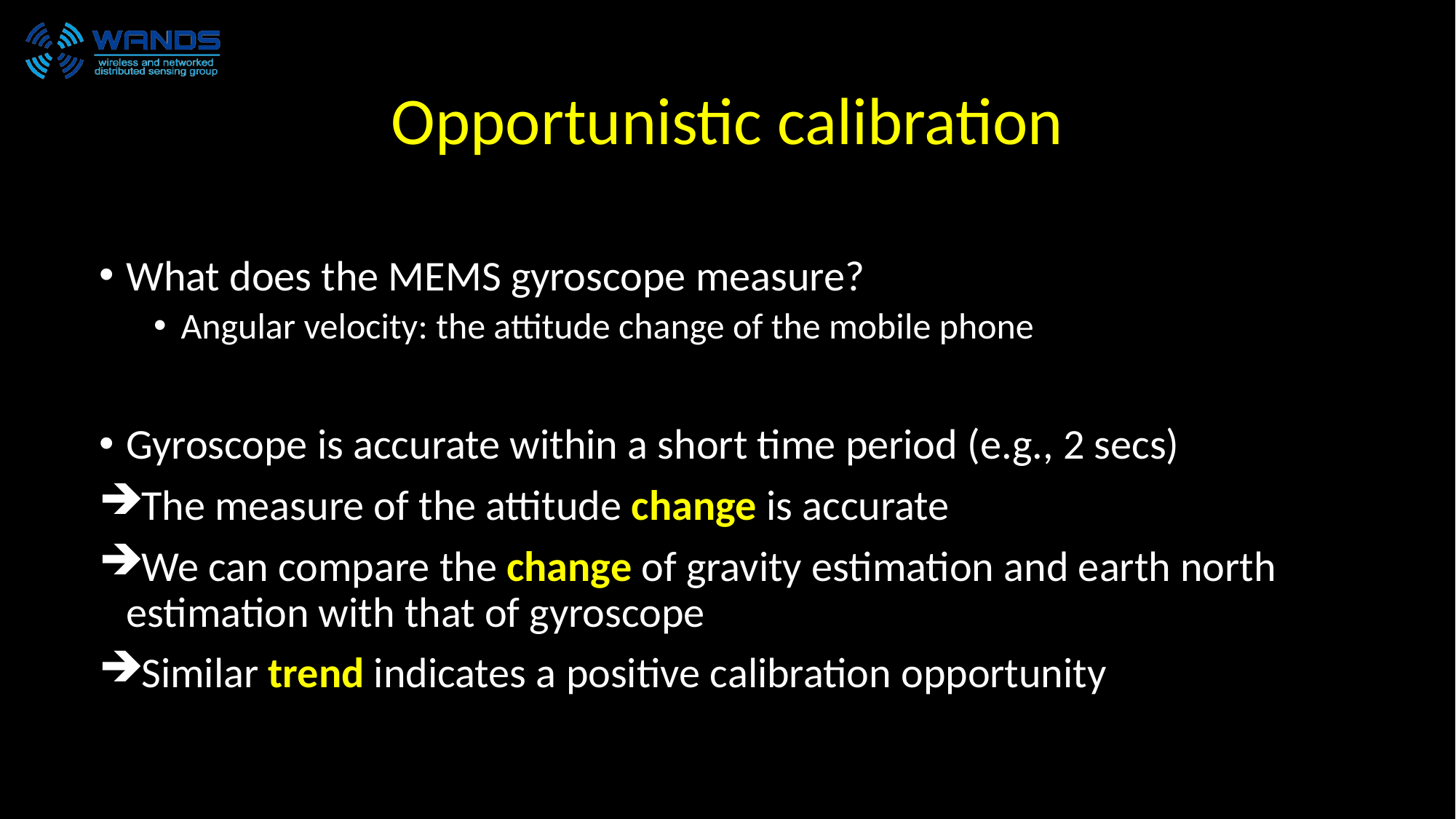

# Opportunistic calibration
What does the MEMS gyroscope measure?
Angular velocity: the attitude change of the mobile phone

Gyroscope is accurate within a short time period (e.g., 2 secs)
The measure of the attitude change is accurate
We can compare the change of gravity estimation and earth north estimation with that of gyroscope
Similar trend indicates a positive calibration opportunity